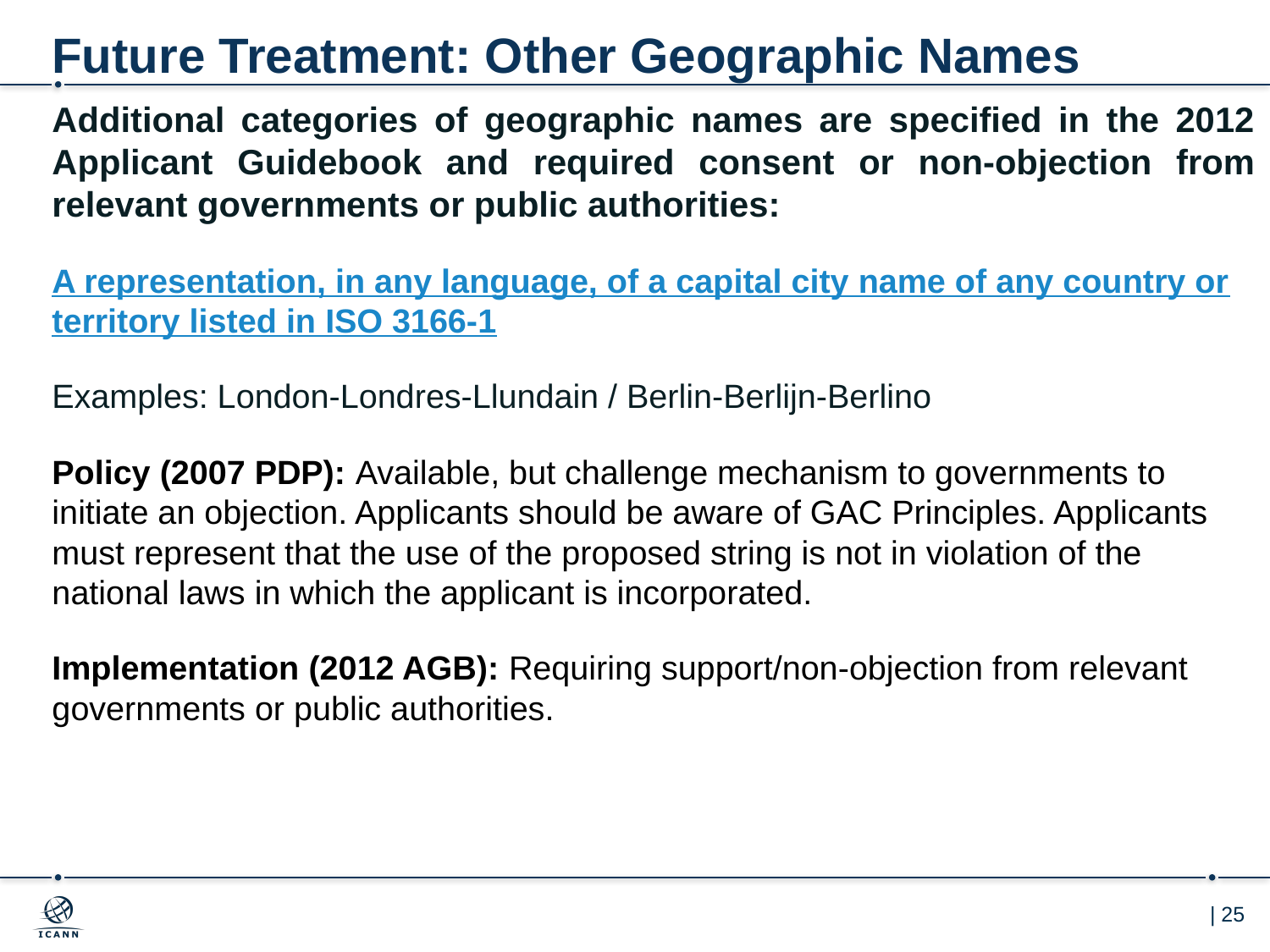

# Future Treatment: Other Geographic Names
Additional categories of geographic names are specified in the 2012 Applicant Guidebook and required consent or non-objection from relevant governments or public authorities:
A representation, in any language, of a capital city name of any country or territory listed in ISO 3166-1
Examples: London-Londres-Llundain / Berlin-Berlijn-Berlino
Policy (2007 PDP): Available, but challenge mechanism to governments to initiate an objection. Applicants should be aware of GAC Principles. Applicants must represent that the use of the proposed string is not in violation of the national laws in which the applicant is incorporated.
Implementation (2012 AGB): Requiring support/non-objection from relevant governments or public authorities.